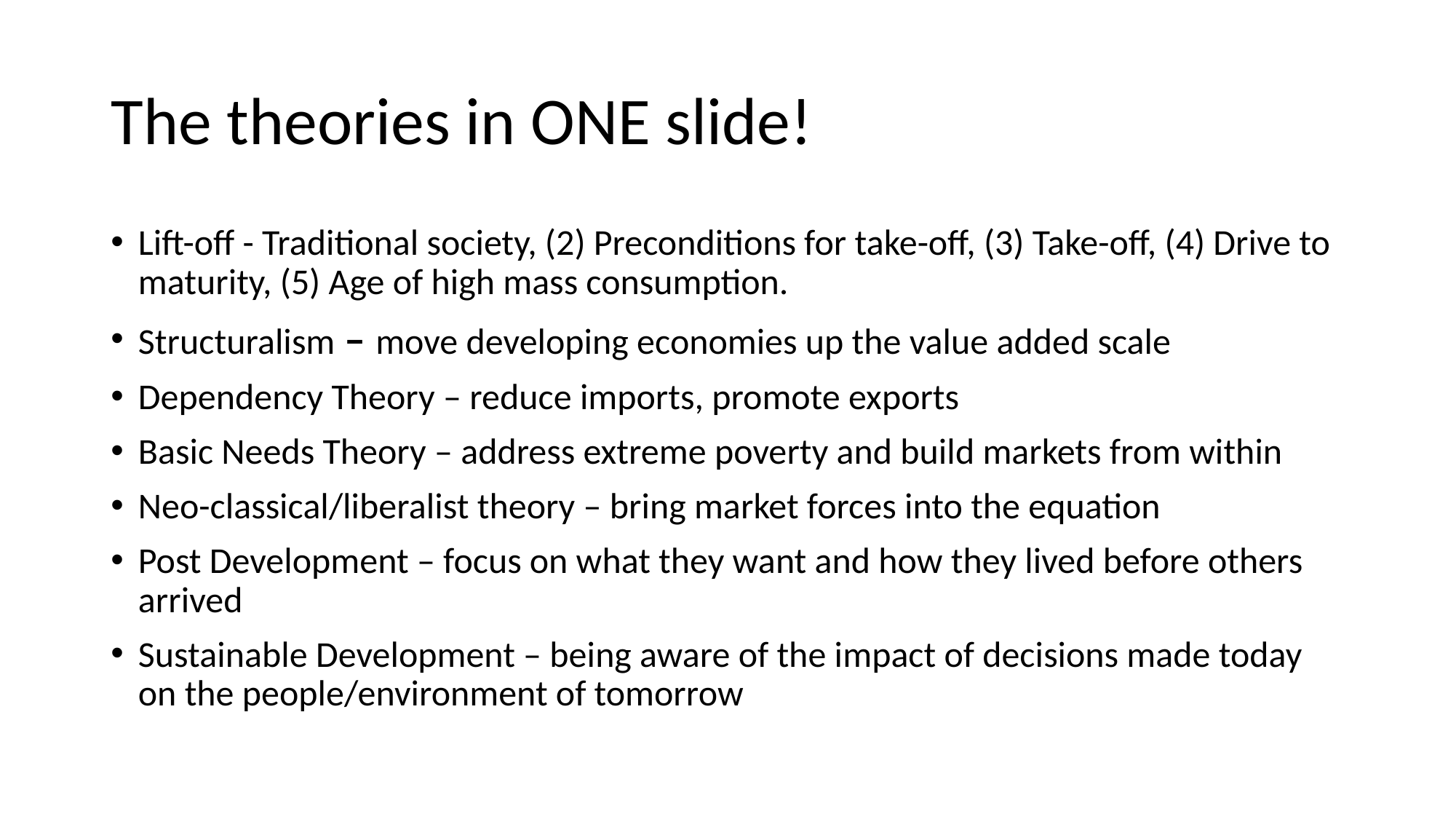

# The theories in ONE slide!
Lift-off - Traditional society, (2) Preconditions for take-off, (3) Take-off, (4) Drive to maturity, (5) Age of high mass consumption.
Structuralism – move developing economies up the value added scale
Dependency Theory – reduce imports, promote exports
Basic Needs Theory – address extreme poverty and build markets from within
Neo-classical/liberalist theory – bring market forces into the equation
Post Development – focus on what they want and how they lived before others arrived
Sustainable Development – being aware of the impact of decisions made today on the people/environment of tomorrow